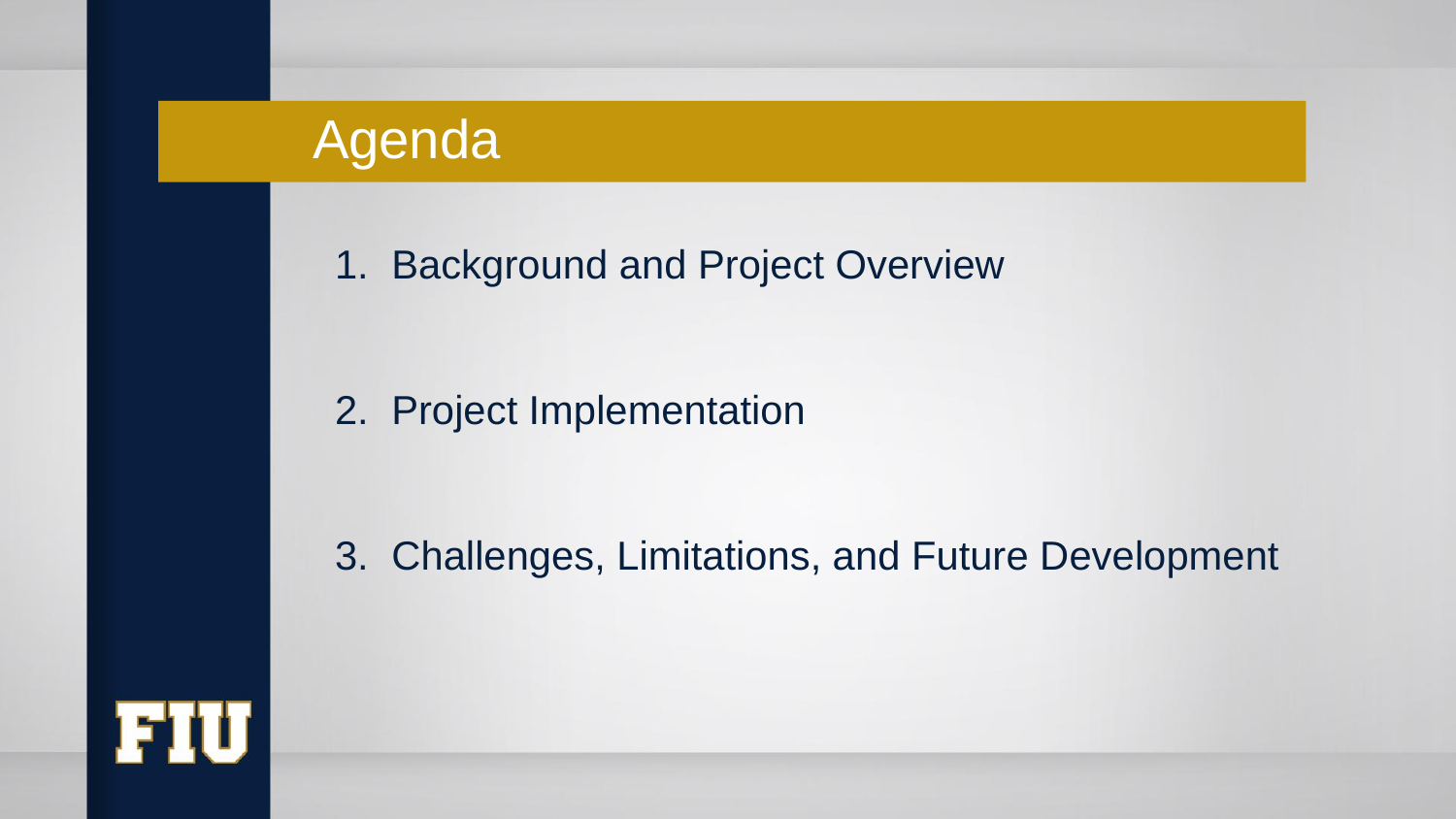

# Agenda

Background and Project Overview

Project Implementation

Challenges, Limitations, and Future Development